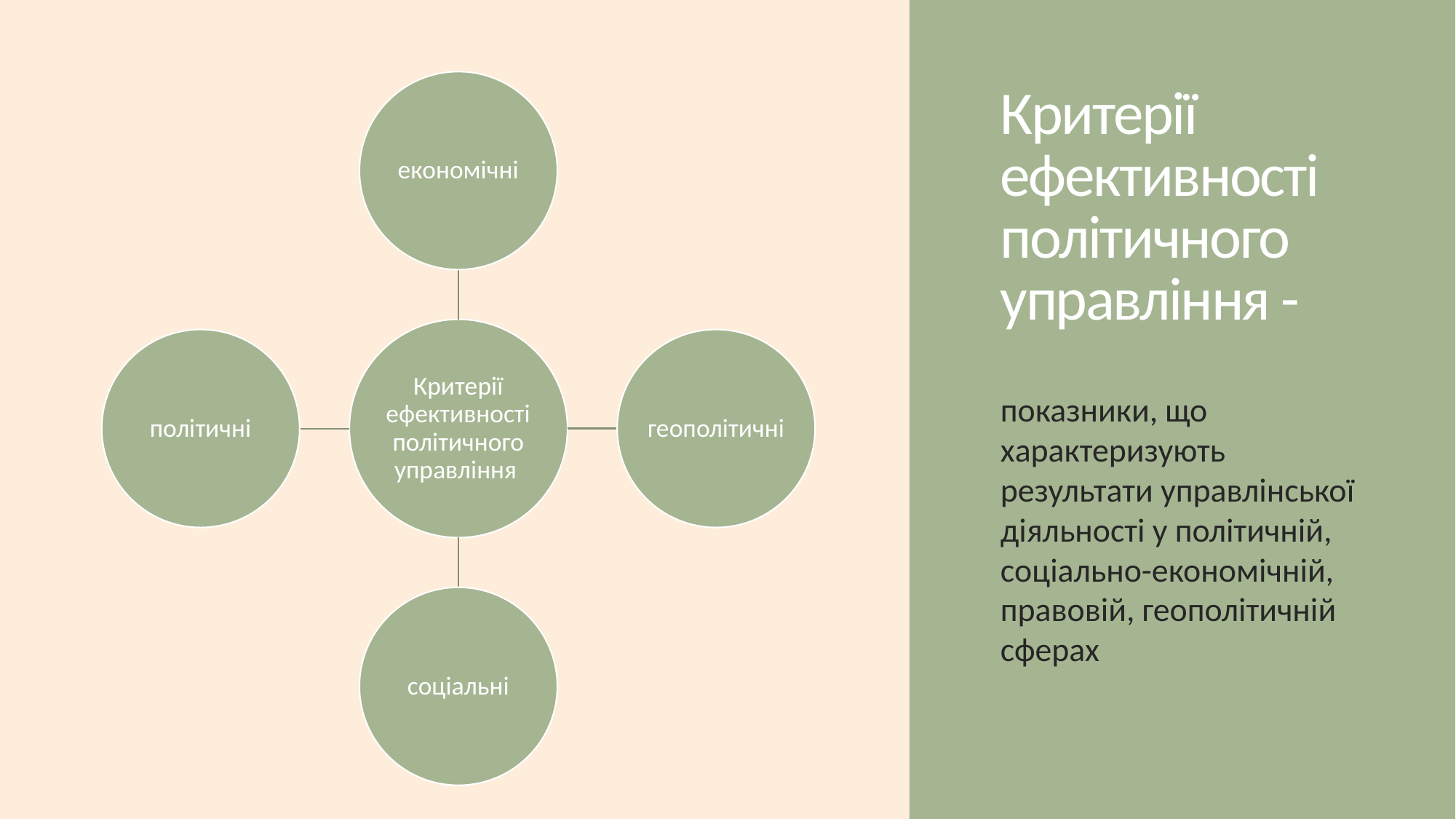

Критерії ефективності політичного управління

економічні

геополітичні

соціальні

політичні
# Критерії ефективності політичного управління -
показники, що характеризують результати управлінської діяльності у політичній, соціально-економічній, правовій, геополітичній сферах